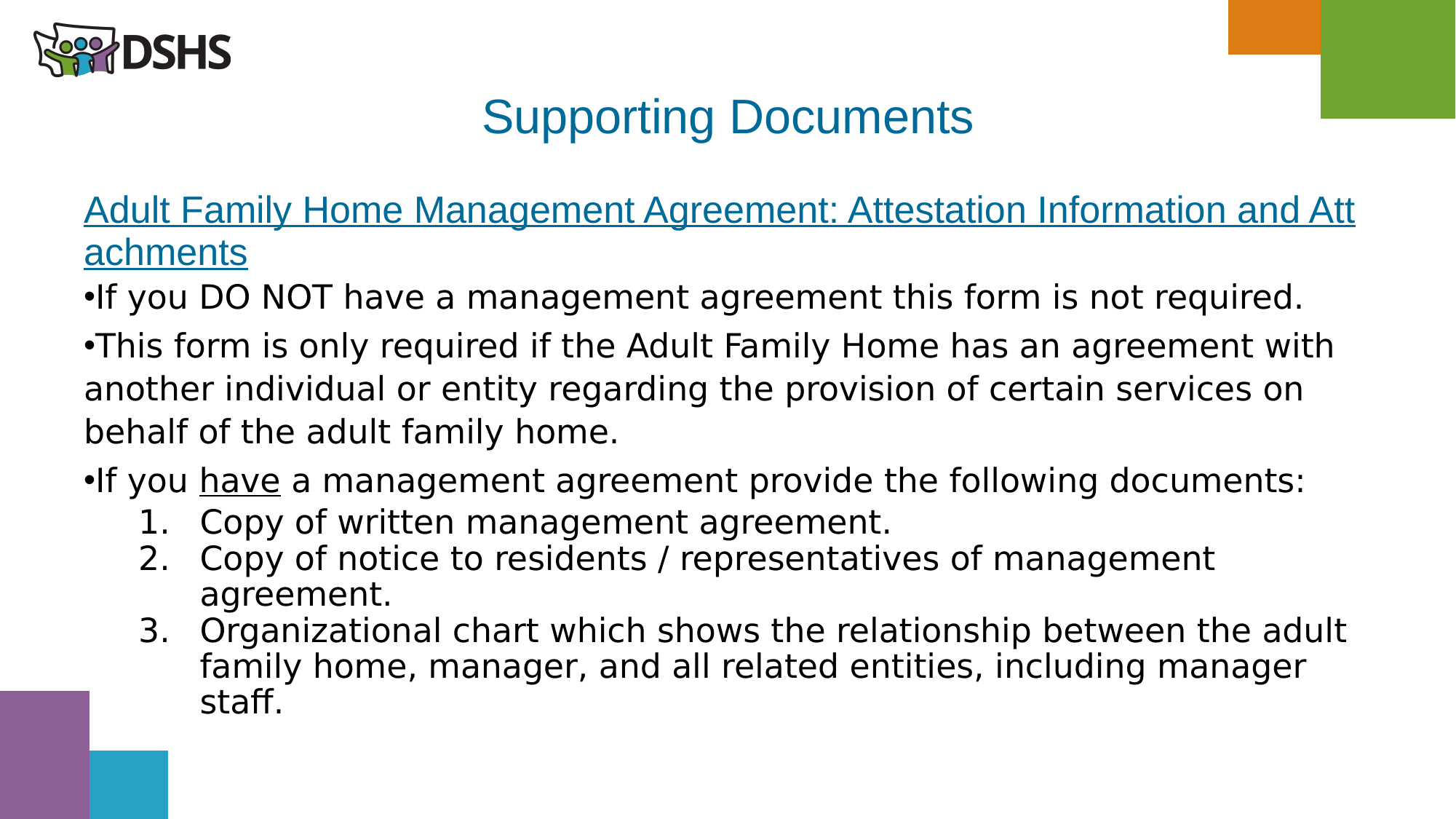

Supporting Documents
Adult Family Home Management Agreement: Attestation Information and Attachments
If you DO NOT have a management agreement this form is not required.
This form is only required if the Adult Family Home has an agreement with another individual or entity regarding the provision of certain services on behalf of the adult family home.
If you have a management agreement provide the following documents:
Copy of written management agreement.
Copy of notice to residents / representatives of management agreement.
Organizational chart which shows the relationship between the adult family home, manager, and all related entities, including manager staff.